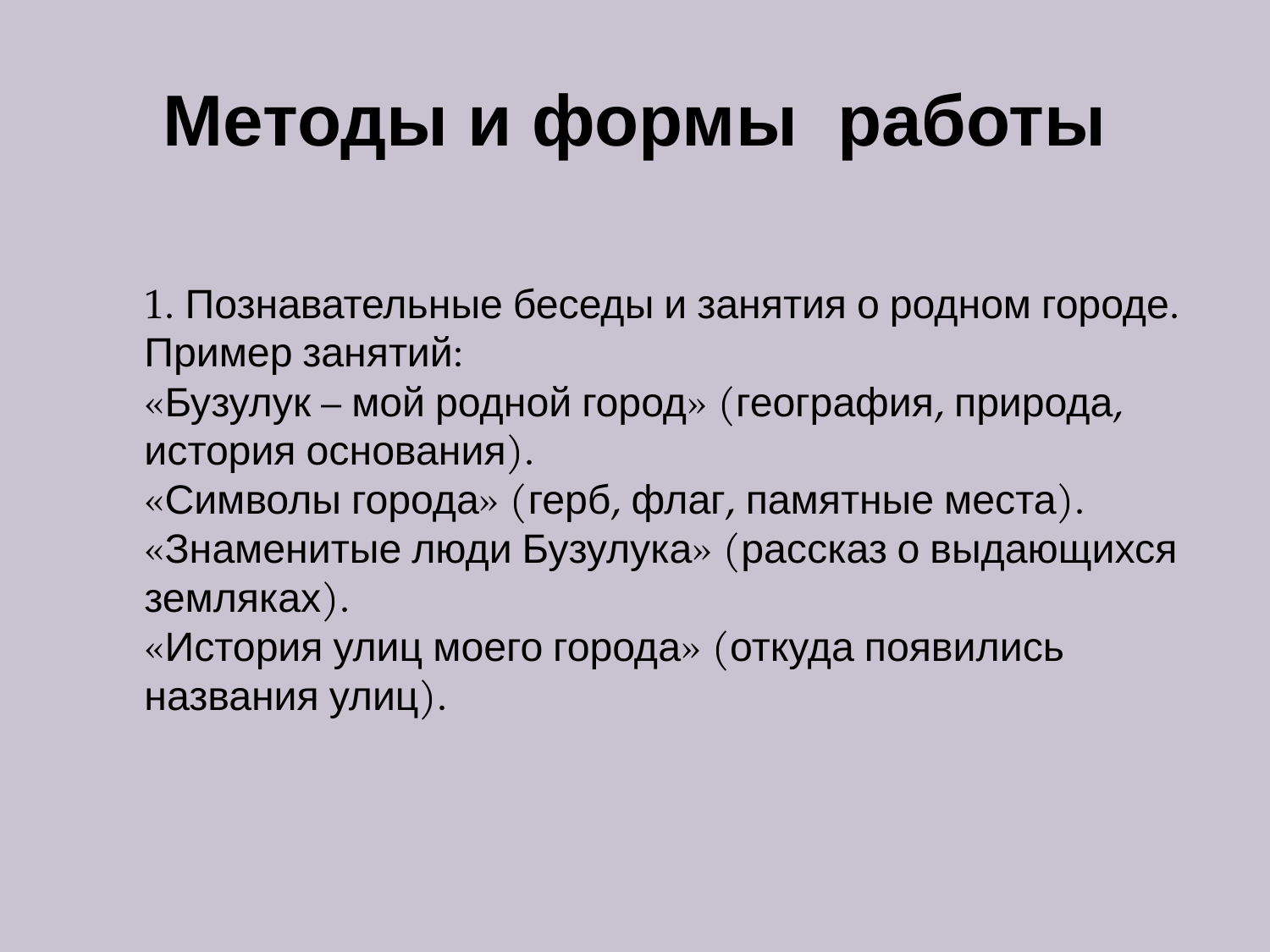

# Методы и формы  работы
1. Познавательные беседы и занятия о родном городе.
Пример занятий:
«Бузулук – мой родной город» (география, природа, история основания).
«Символы города» (герб, флаг, памятные места).
«Знаменитые люди Бузулука» (рассказ о выдающихся земляках).
«История улиц моего города» (откуда появились названия улиц).